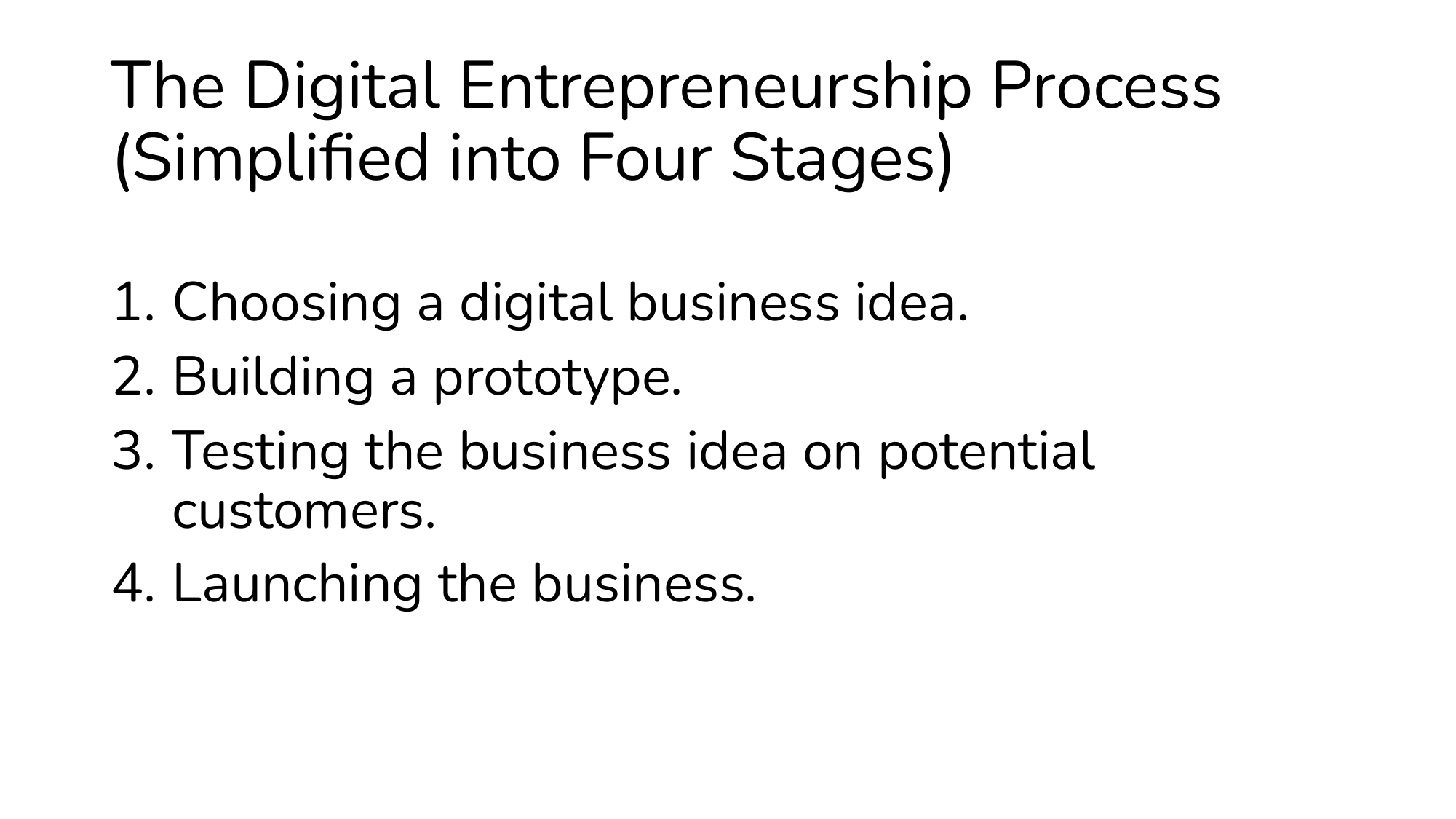

# The Digital Entrepreneurship Process (Simplified into Four Stages)
Choosing a digital business idea.
Building a prototype.
Testing the business idea on potential customers.
Launching the business.